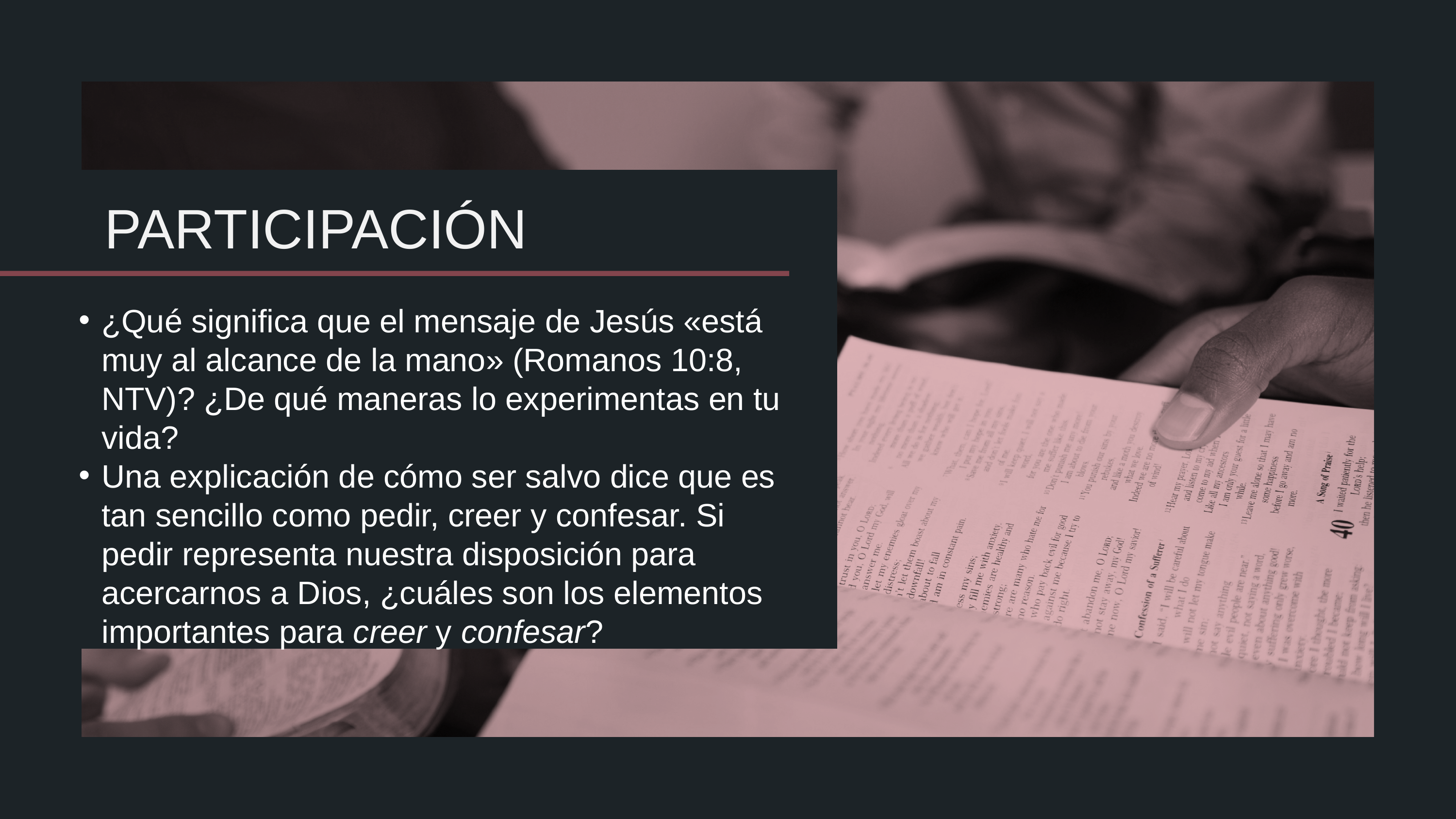

¿Qué significa que el mensaje de Jesús «está muy al alcance de la mano» (Romanos 10:8, ntv)? ¿De qué maneras lo experimentas en tu vida?
Una explicación de cómo ser salvo dice que es tan sencillo como pedir, creer y confesar. Si pedir representa nuestra disposición para acercarnos a Dios, ¿cuáles son los elementos importantes para creer y confesar?